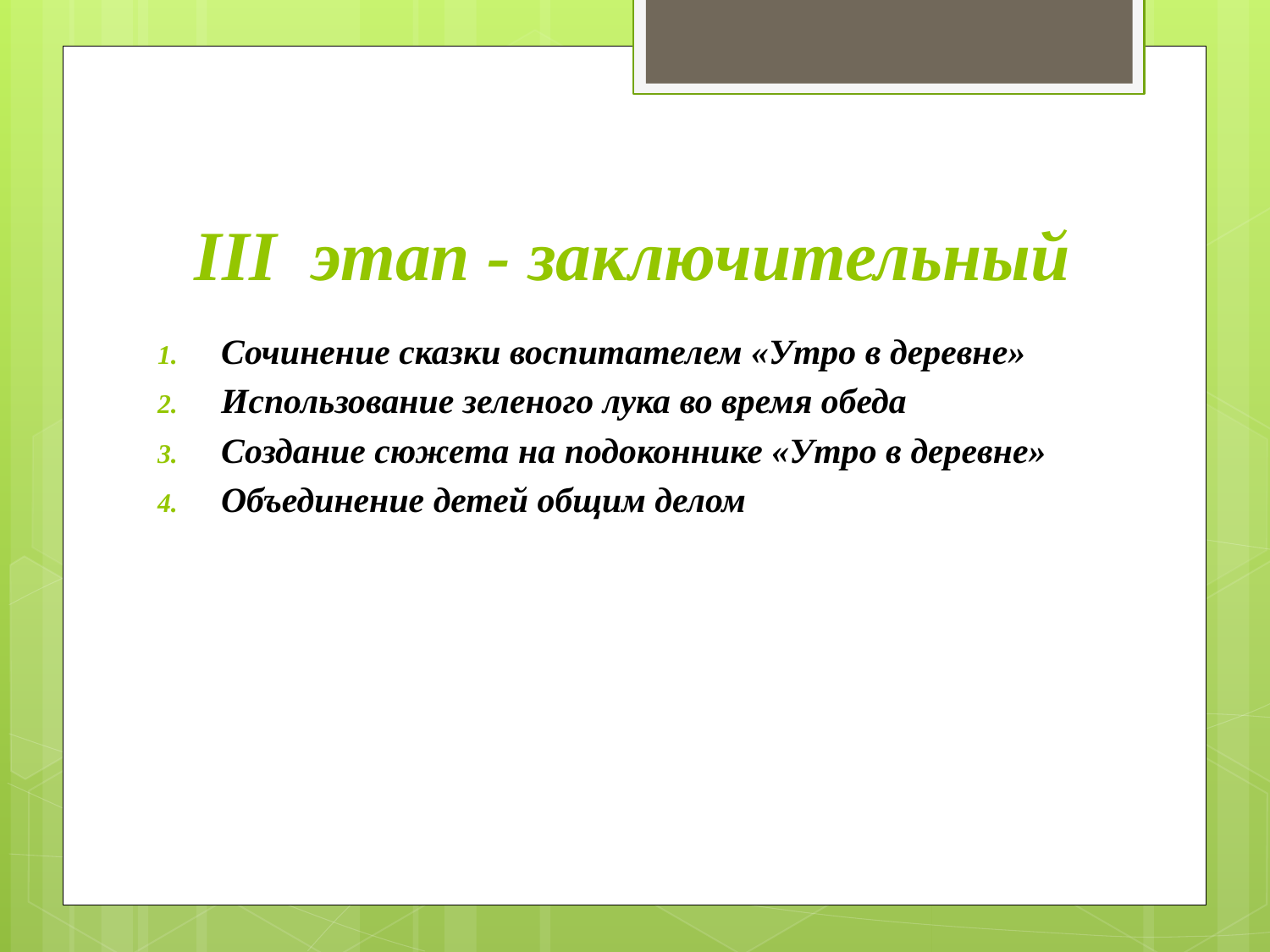

# III  этап - заключительный
Сочинение сказки воспитателем «Утро в деревне»
Использование зеленого лука во время обеда
Создание сюжета на подоконнике «Утро в деревне»
Объединение детей общим делом